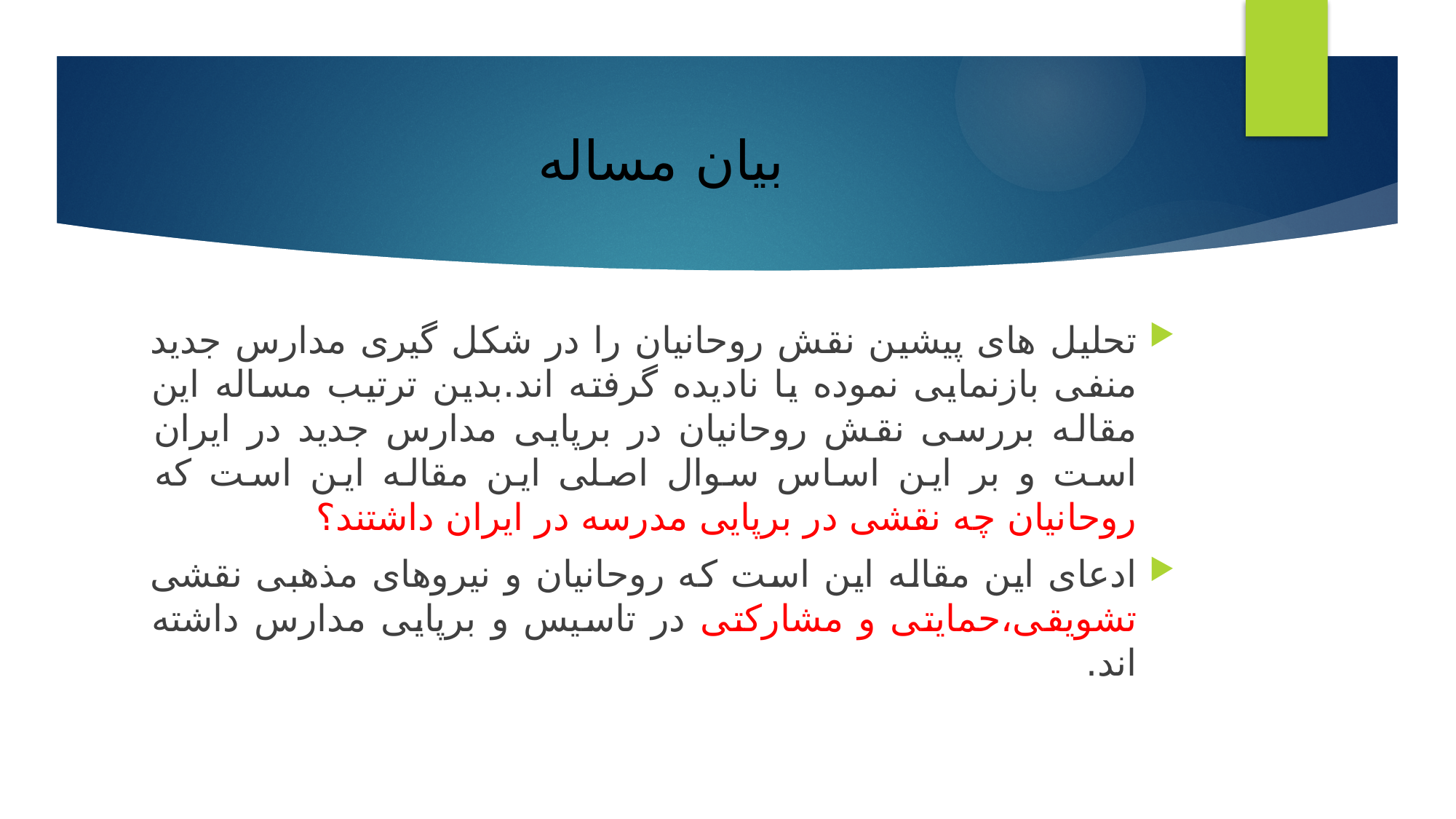

# بیان مساله
تحلیل های پیشین نقش روحانیان را در شکل گیری مدارس جدید منفی بازنمایی نموده یا نادیده گرفته اند.بدین ترتیب مساله این مقاله بررسی نقش روحانیان در برپایی مدارس جدید در ایران است و بر این اساس سوال اصلی این مقاله این است که روحانیان چه نقشی در برپایی مدرسه در ایران داشتند؟
ادعای این مقاله این است که روحانیان و نیروهای مذهبی نقشی تشویقی،حمایتی و مشارکتی در تاسیس و برپایی مدارس داشته اند.